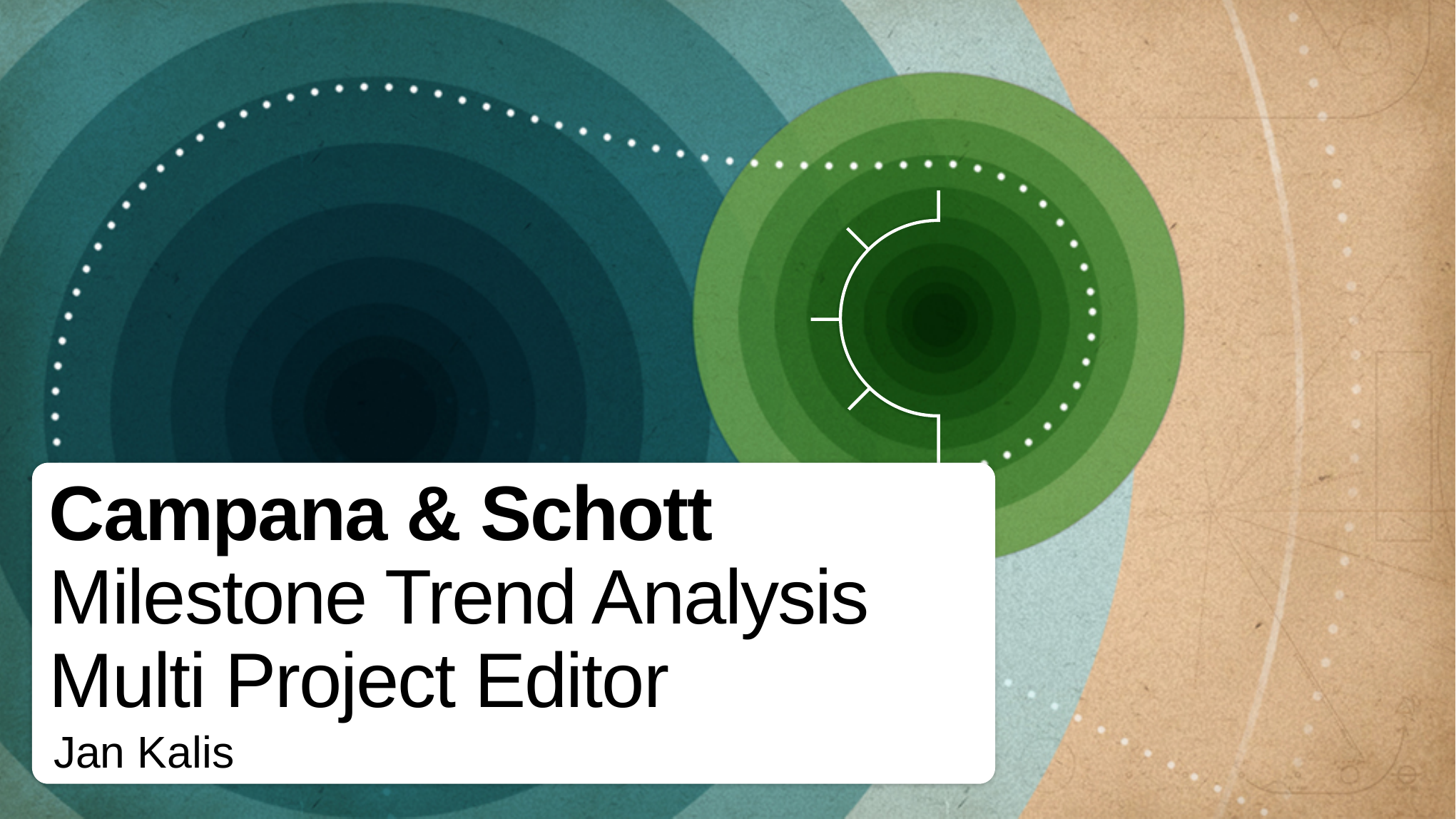

# Campana & Schott Milestone Trend Analysis Multi Project Editor
Jan Kalis